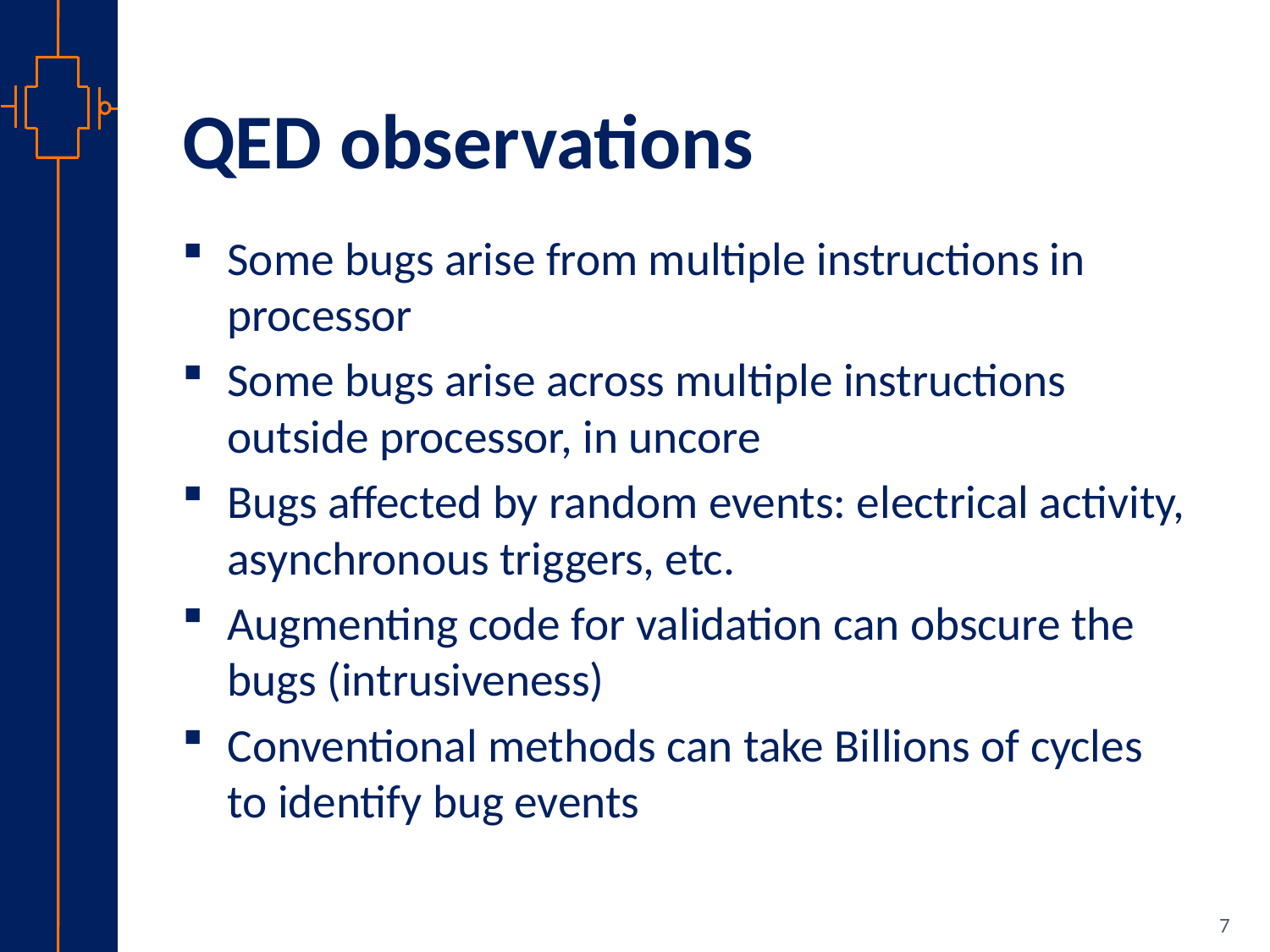

# QED observations
Some bugs arise from multiple instructions in processor
Some bugs arise across multiple instructions outside processor, in uncore
Bugs affected by random events: electrical activity, asynchronous triggers, etc.
Augmenting code for validation can obscure the bugs (intrusiveness)
Conventional methods can take Billions of cycles to identify bug events

7